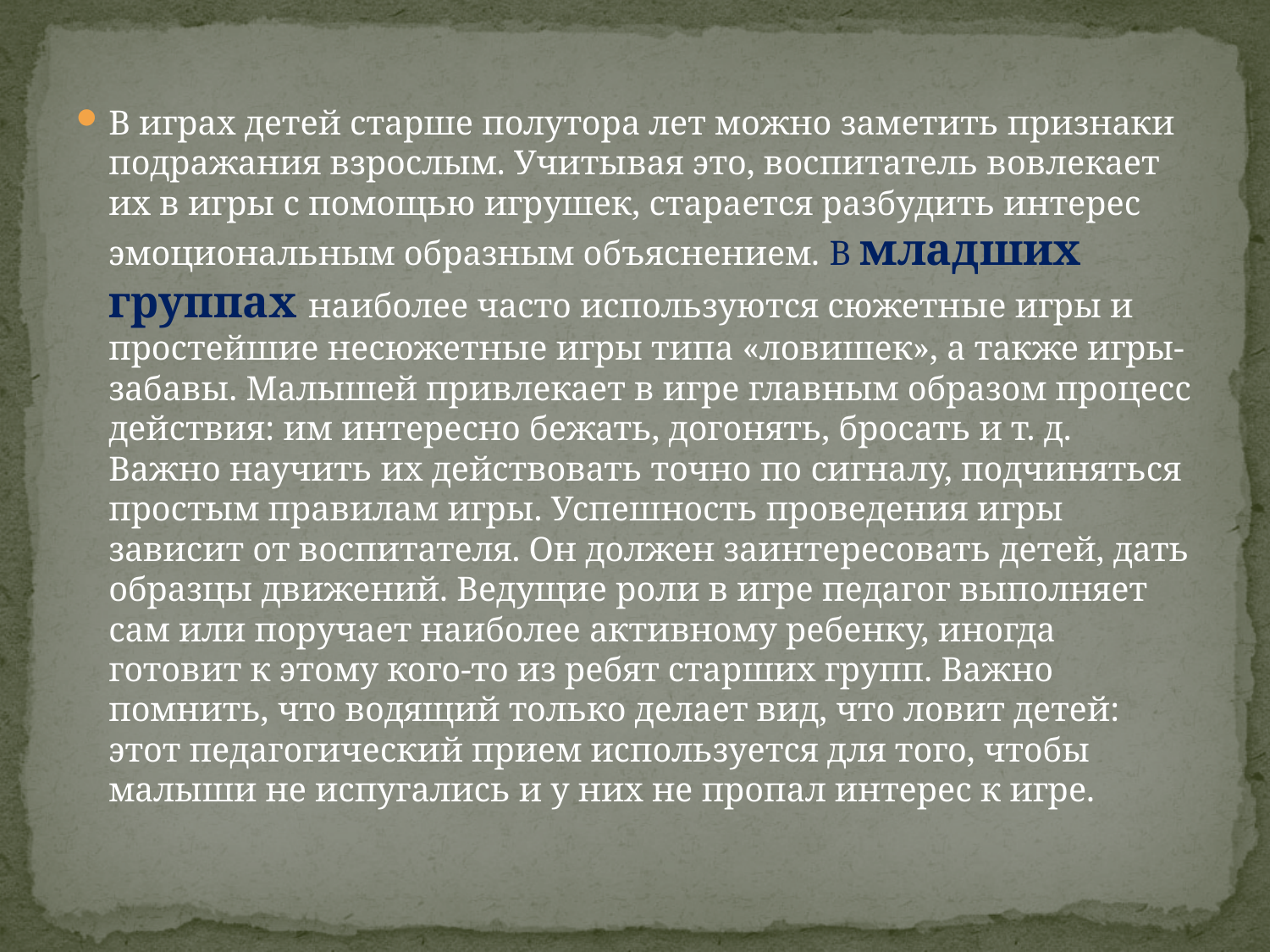

#
В играх детей старше полутора лет можно заметить признаки подражания взрослым. Учитывая это, воспитатель вовлекает их в игры с помощью игрушек, старается разбудить интерес эмоциональным образным объяснением. В младших группах наиболее часто используются сюжетные игры и простейшие несюжетные игры типа «ловишек», а также игры-забавы. Малышей привлекает в игре главным образом процесс действия: им интересно бежать, догонять, бросать и т. д. Важно научить их действовать точно по сигналу, подчиняться простым правилам игры. Успешность проведения игры зависит от воспитателя. Он должен заинтересовать детей, дать образцы движений. Ведущие роли в игре педагог выполняет сам или поручает наиболее активному ребенку, иногда готовит к этому кого-то из ребят старших групп. Важно помнить, что водящий только делает вид, что ловит детей: этот педагогический прием используется для того, чтобы малыши не испугались и у них не пропал интерес к игре.